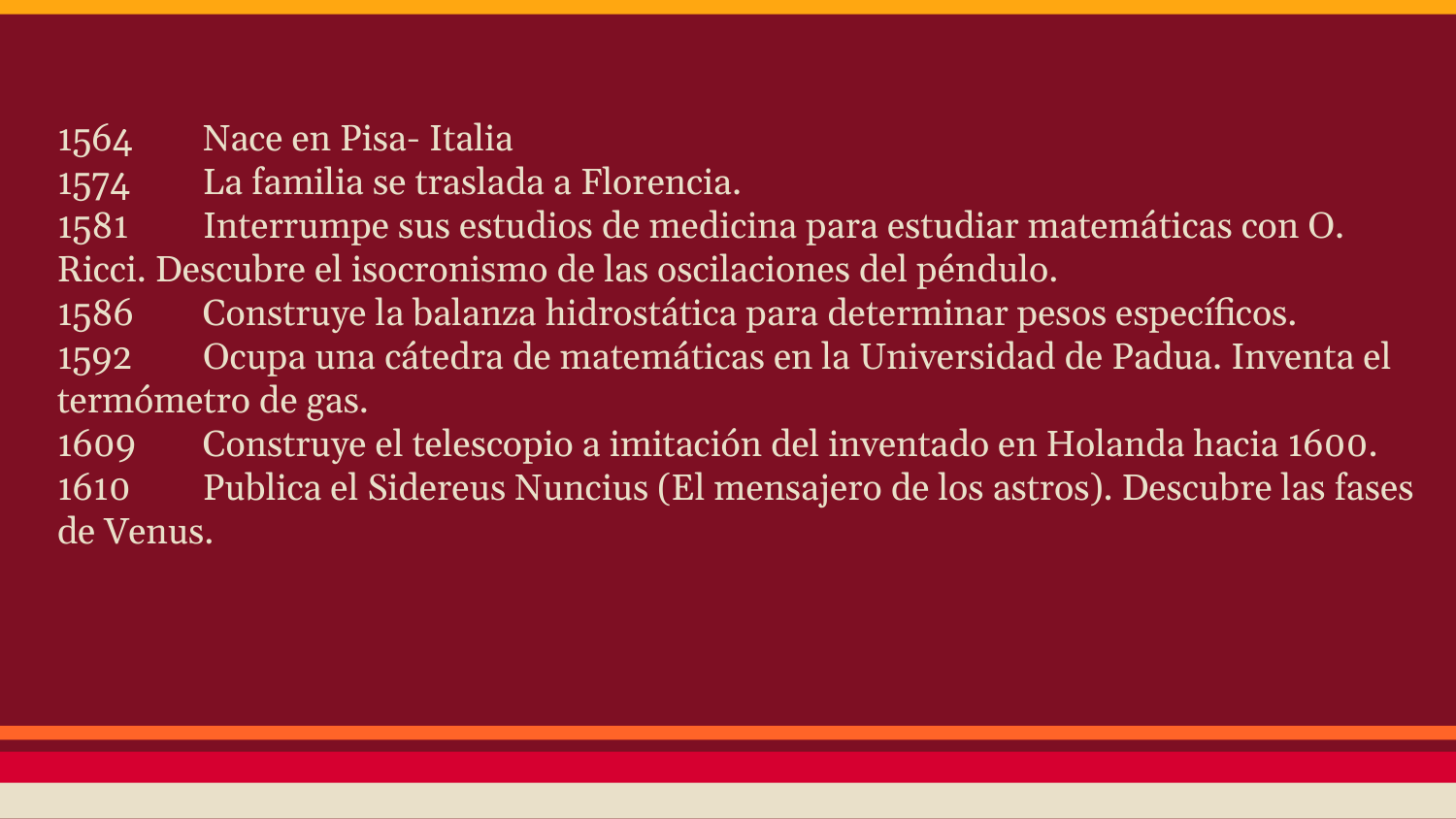

1564	Nace en Pisa- Italia
1574	La familia se traslada a Florencia.
1581    	Interrumpe sus estudios de medicina para estudiar matemáticas con O. Ricci. Descubre el isocronismo de las oscilaciones del péndulo.
1586	Construye la balanza hidrostática para determinar pesos específicos.
1592	Ocupa una cátedra de matemáticas en la Universidad de Padua. Inventa el termómetro de gas.
1609	Construye el telescopio a imitación del inventado en Holanda hacia 1600.
1610	Publica el Sidereus Nuncius (El mensajero de los astros). Descubre las fases de Venus.